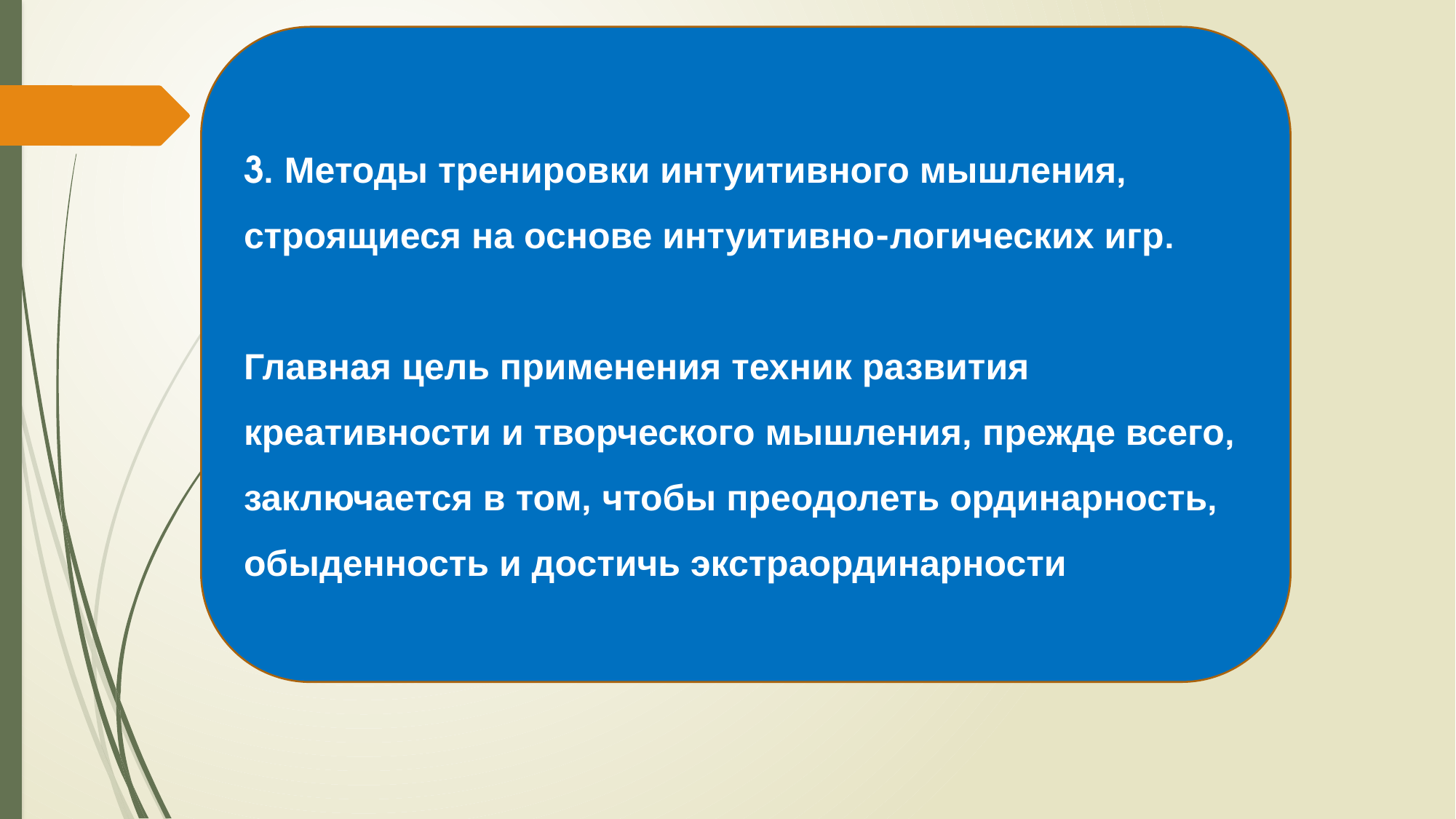

3. Методы тренировки интуитивного мышления, строящиеся на основе интуитивно-логических игр.

Главная цель применения техник развития креативности и творческого мышления, прежде всего, заключается в том, чтобы преодолеть ординарность, обыденность и достичь экстраординарности